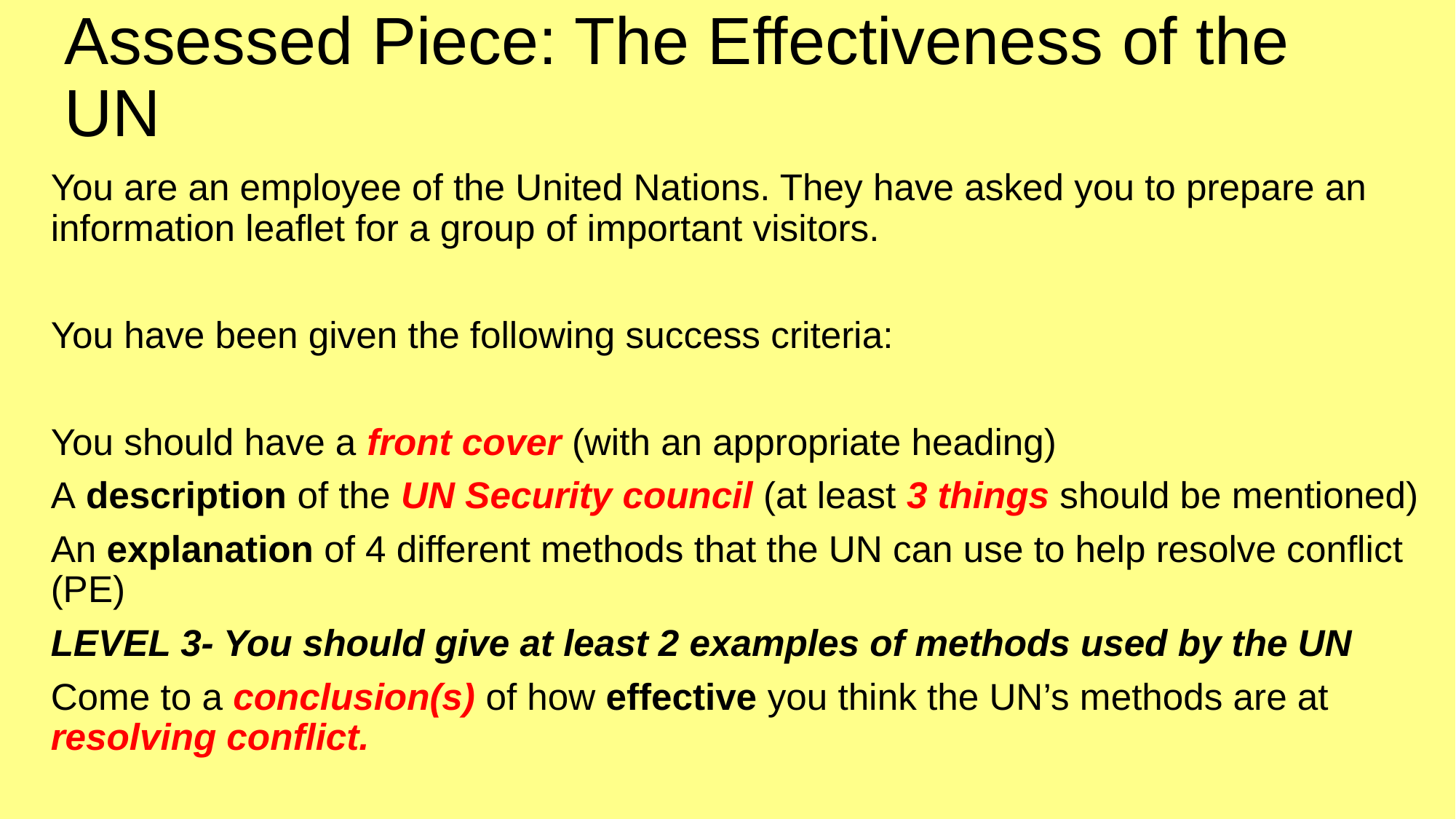

# Assessed Piece: The Effectiveness of the UN
You are an employee of the United Nations. They have asked you to prepare an information leaflet for a group of important visitors.

You have been given the following success criteria:

You should have a front cover (with an appropriate heading)
A description of the UN Security council (at least 3 things should be mentioned)
An explanation of 4 different methods that the UN can use to help resolve conflict (PE)
LEVEL 3- You should give at least 2 examples of methods used by the UN
Come to a conclusion(s) of how effective you think the UN’s methods are at resolving conflict.